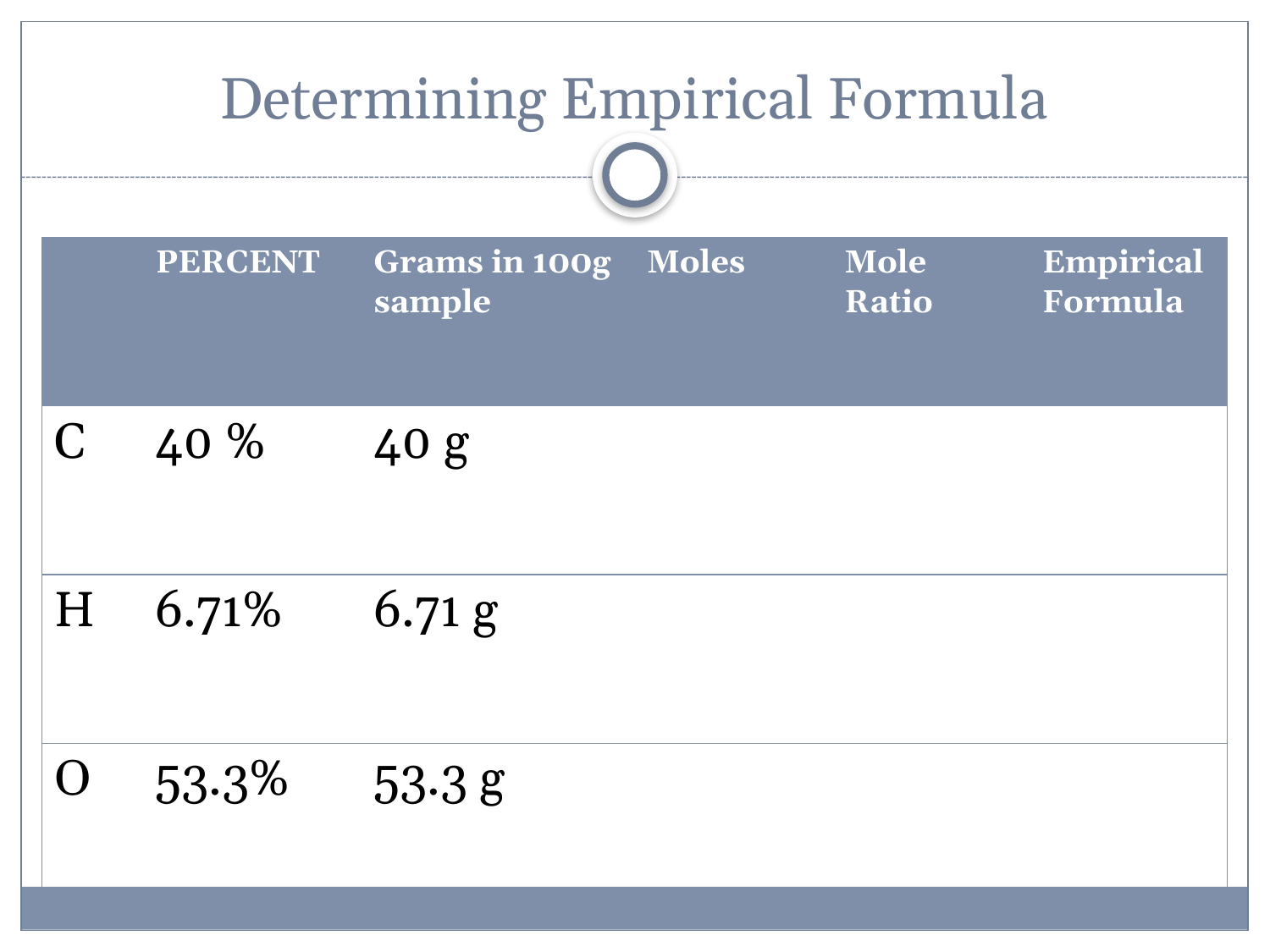

# Determining Empirical Formula
|  | PERCENT | Grams in 100g sample | Moles | Mole Ratio | Empirical Formula |
| --- | --- | --- | --- | --- | --- |
| C | 40 % | 40 g |  |  |  |
| H | 6.71% | 6.71 g |  |  |  |
| O | 53.3% | 53.3 g |  |  |  |